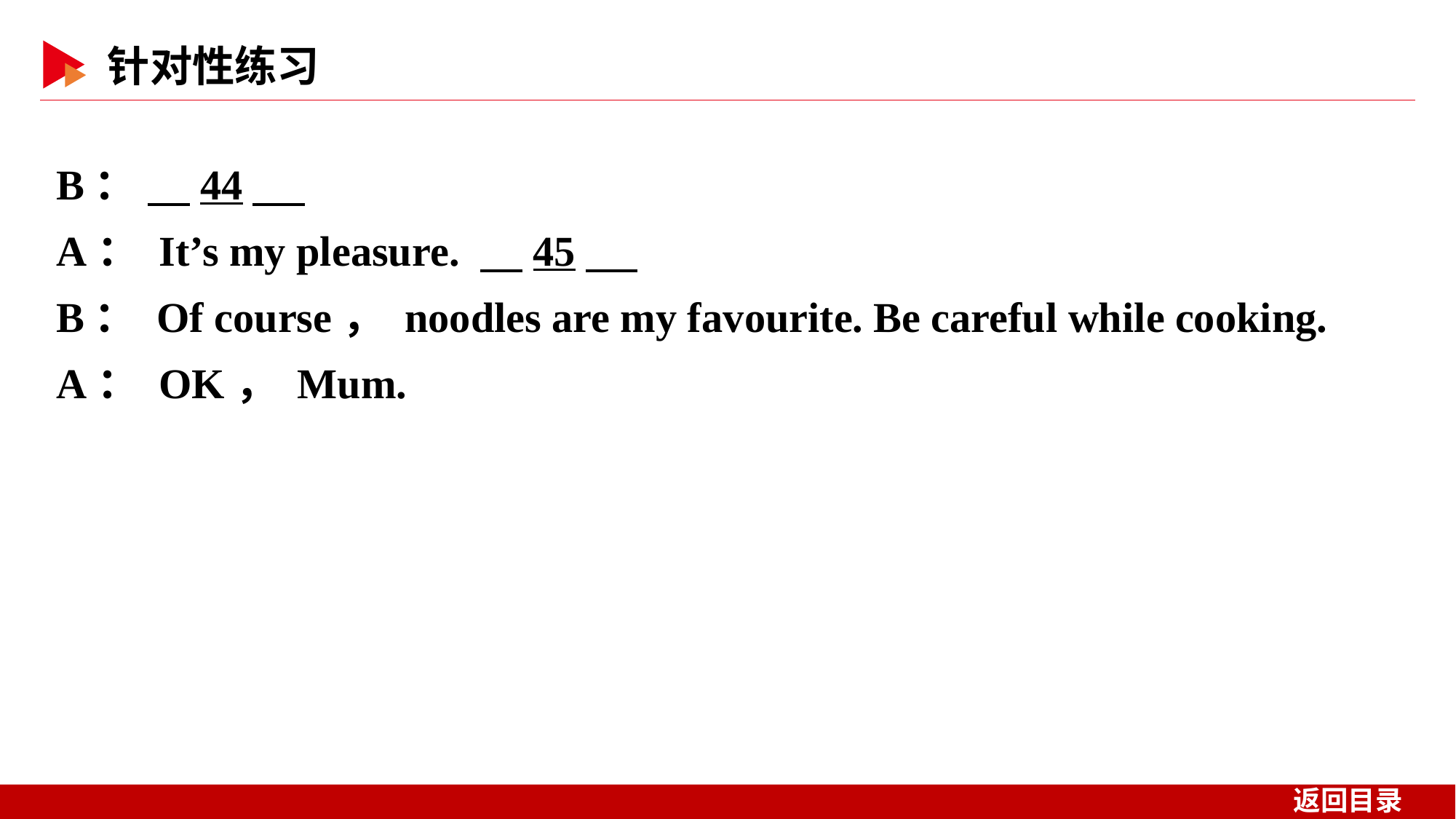

B： 　44
A： It’s my pleasure. 　45
B： Of course， noodles are my favourite. Be careful while cooking.
A： OK， Mum.